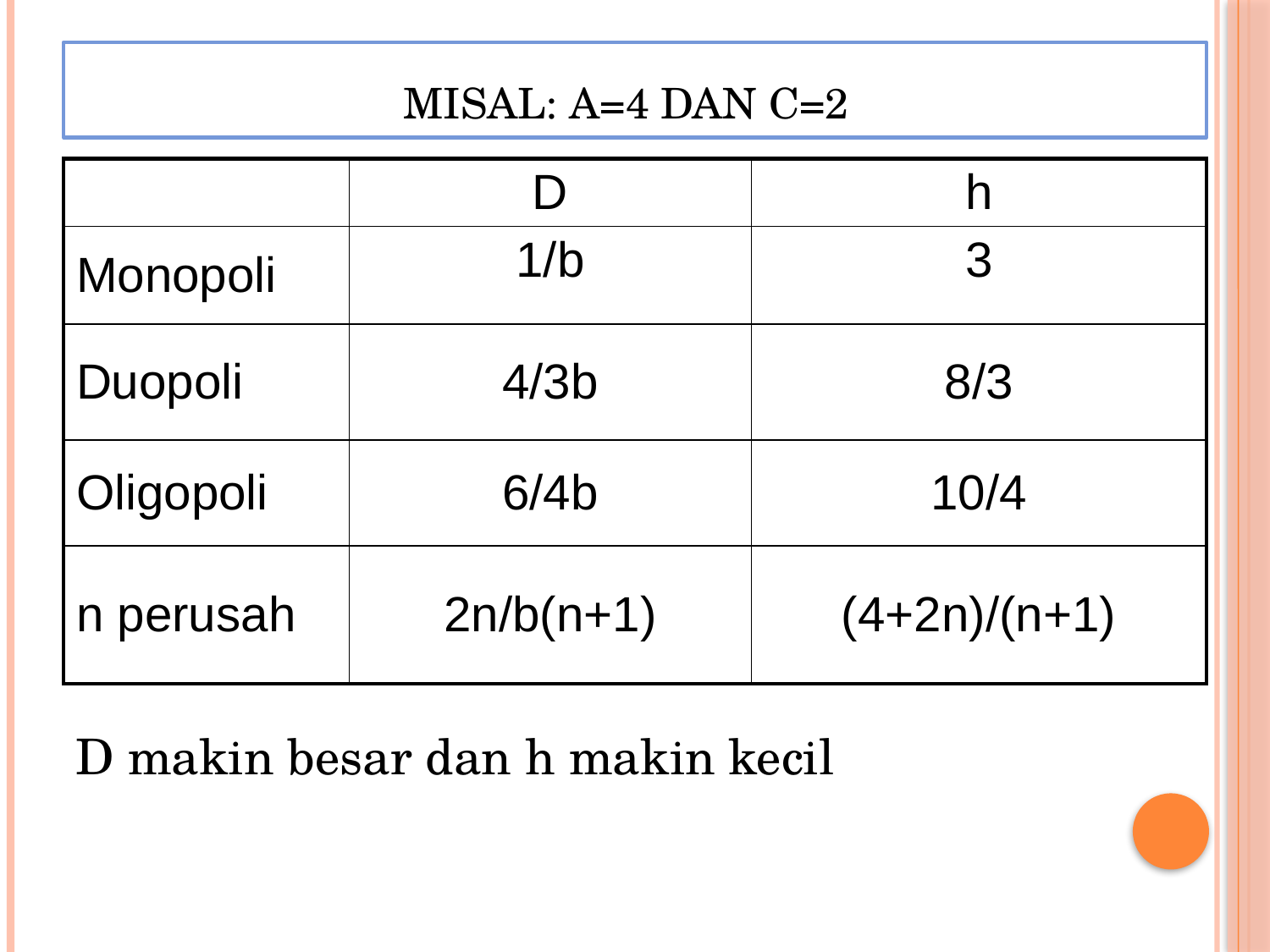

# Misal: a=4 dan c=2
|  | D | h |
| --- | --- | --- |
| Monopoli | 1/b | 3 |
| Duopoli | 4/3b | 8/3 |
| Oligopoli | 6/4b | 10/4 |
| n perusah | 2n/b(n+1) | (4+2n)/(n+1) |

D makin besar dan h makin kecil